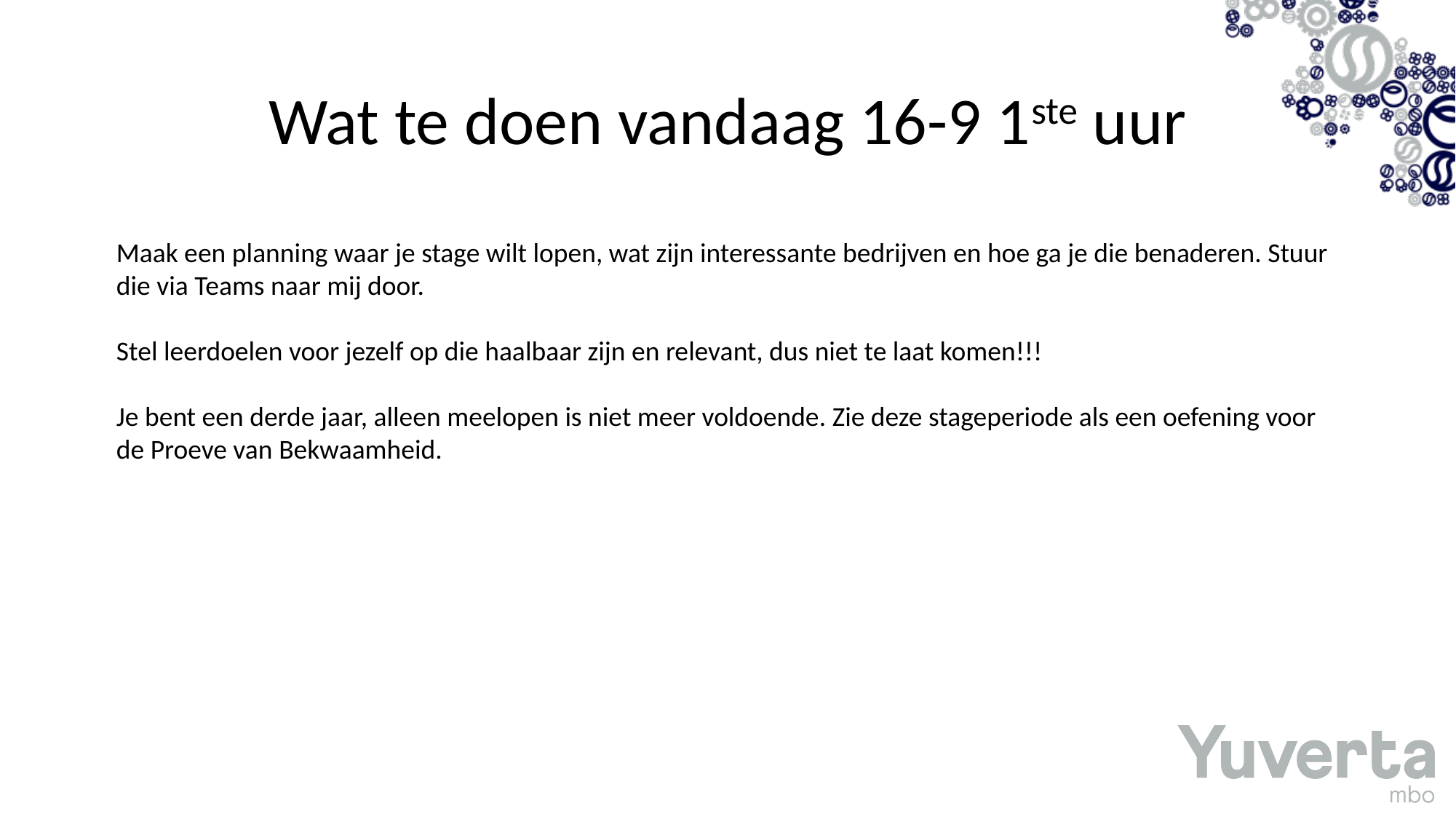

# Wat te doen vandaag 16-9 1ste uur
Maak een planning waar je stage wilt lopen, wat zijn interessante bedrijven en hoe ga je die benaderen. Stuur die via Teams naar mij door.

Stel leerdoelen voor jezelf op die haalbaar zijn en relevant, dus niet te laat komen!!!

Je bent een derde jaar, alleen meelopen is niet meer voldoende. Zie deze stageperiode als een oefening voor de Proeve van Bekwaamheid.